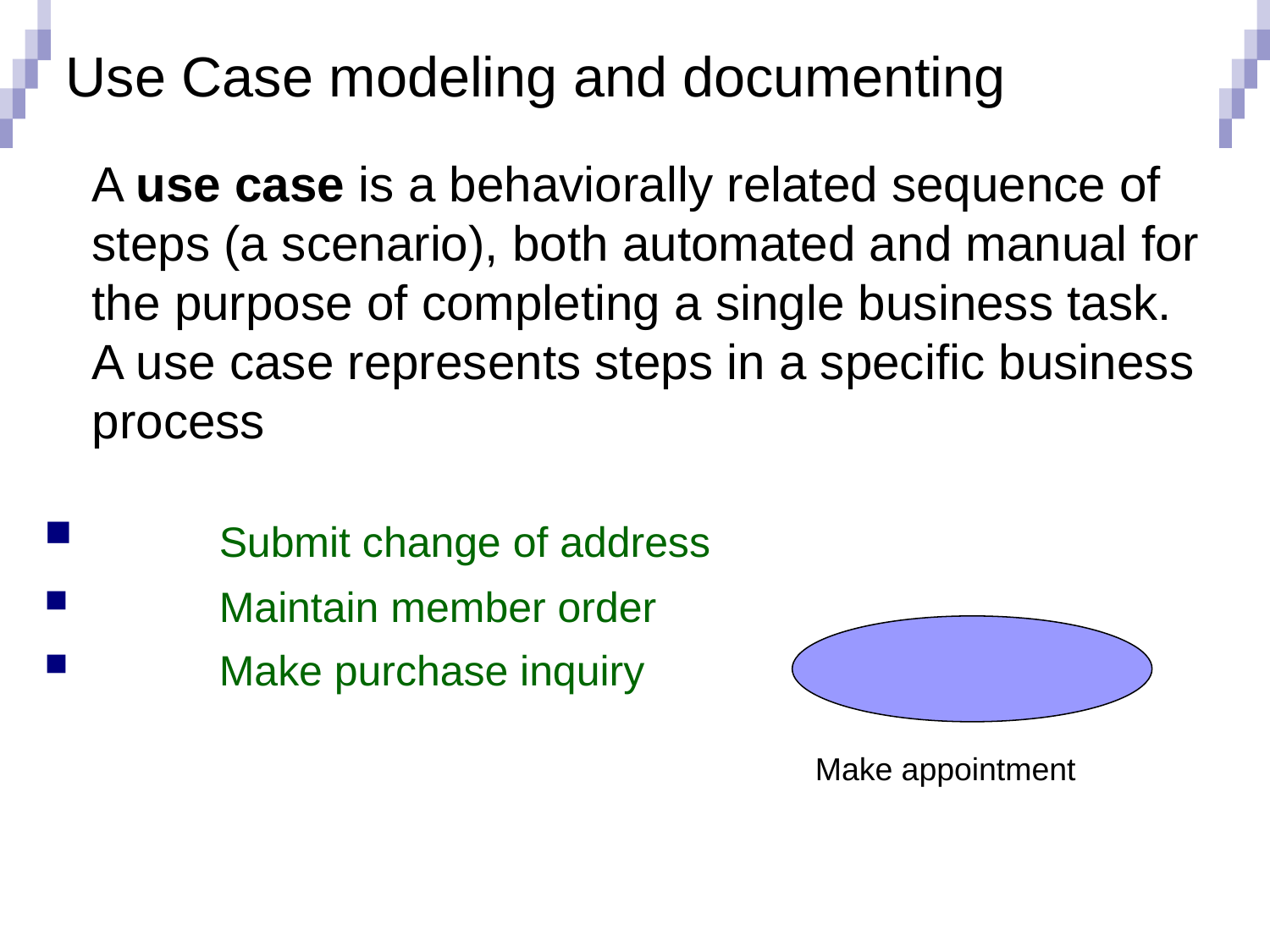

# Use Case modeling and documenting
	A use case is a behaviorally related sequence of steps (a scenario), both automated and manual for the purpose of completing a single business task.
	A use case represents steps in a specific business process

	Submit change of address
	Maintain member order
	Make purchase inquiry

Make appointment